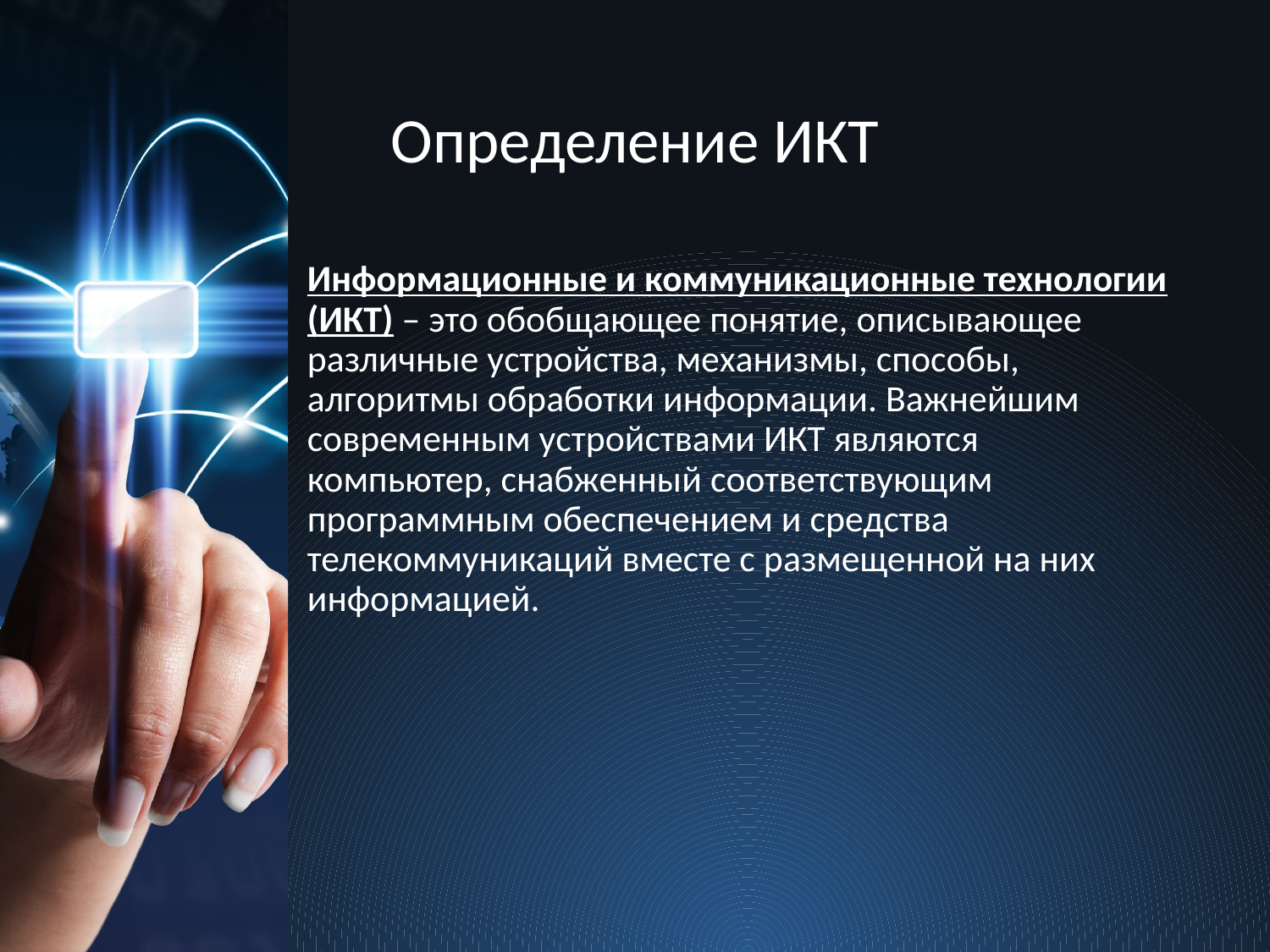

# Определение ИКТ
Информационные и коммуникационные технологии (ИКТ) – это обобщающее понятие, описывающее различные устройства, механизмы, способы, алгоритмы обработки информации. Важнейшим современным устройствами ИКТ являются компьютер, снабженный соответствующим программным обеспечением и средства телекоммуникаций вместе с размещенной на них информацией.